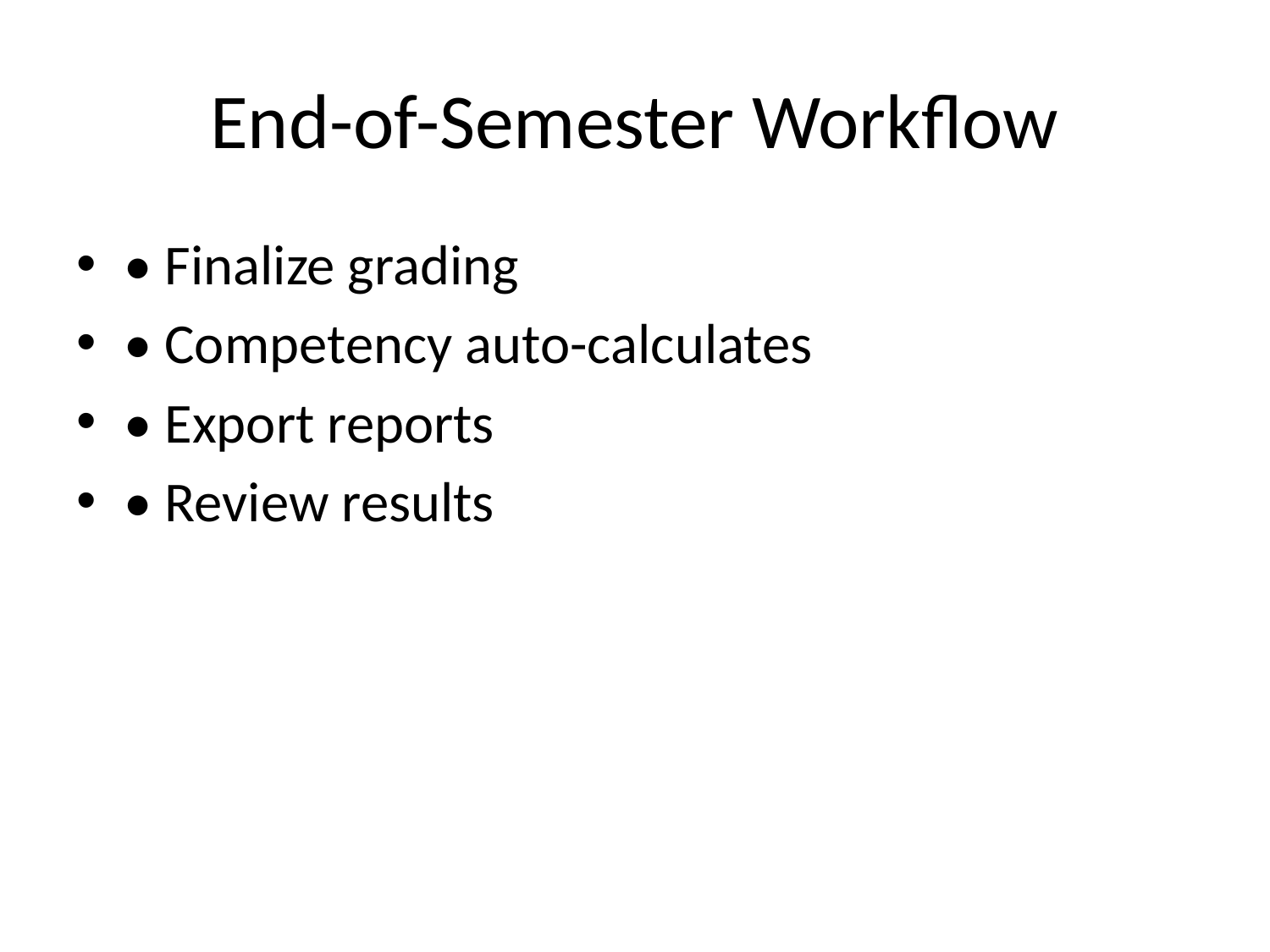

# End-of-Semester Workflow
• Finalize grading
• Competency auto-calculates
• Export reports
• Review results